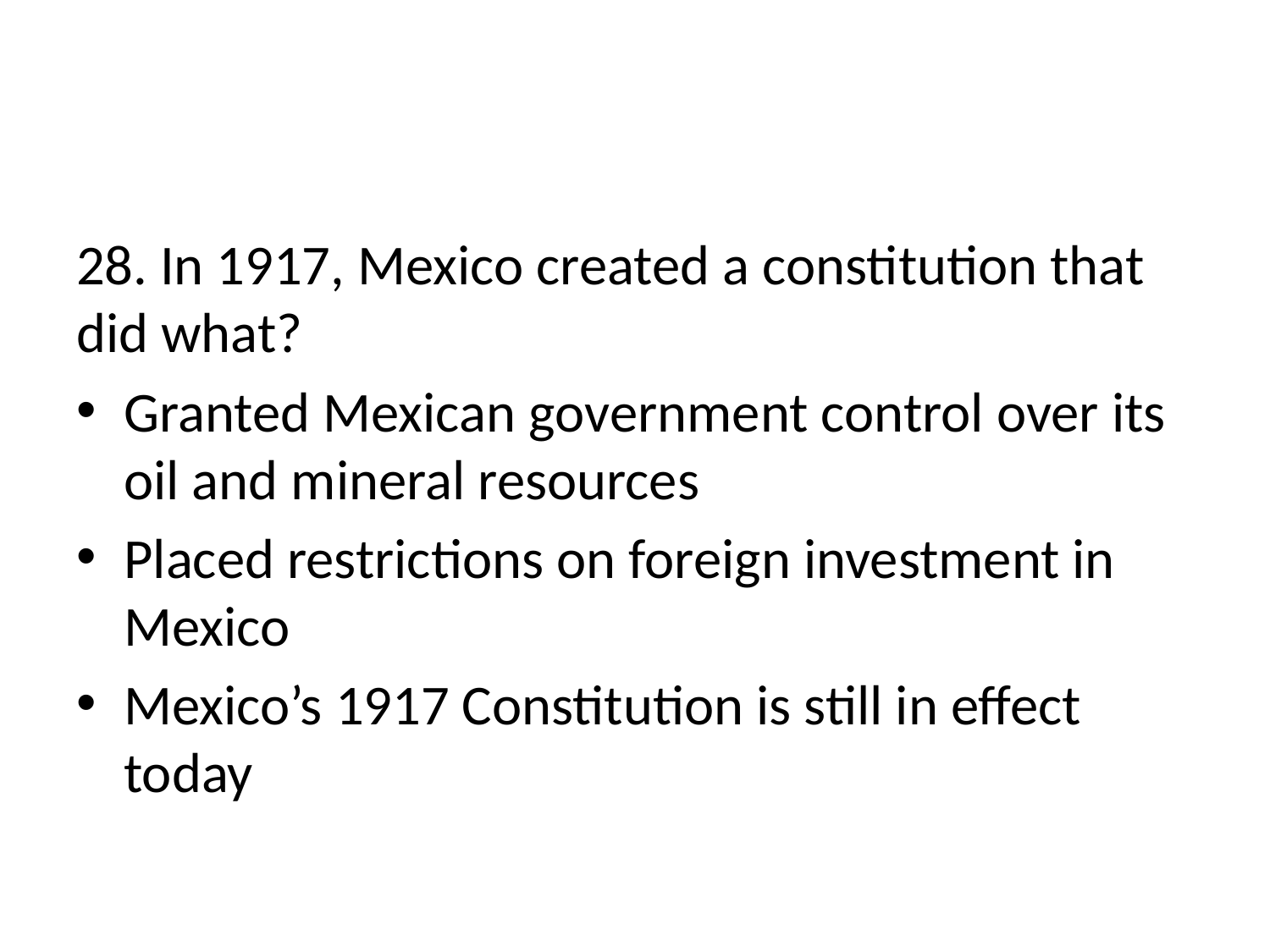

#
28. In 1917, Mexico created a constitution that did what?
Granted Mexican government control over its oil and mineral resources
Placed restrictions on foreign investment in Mexico
Mexico’s 1917 Constitution is still in effect today